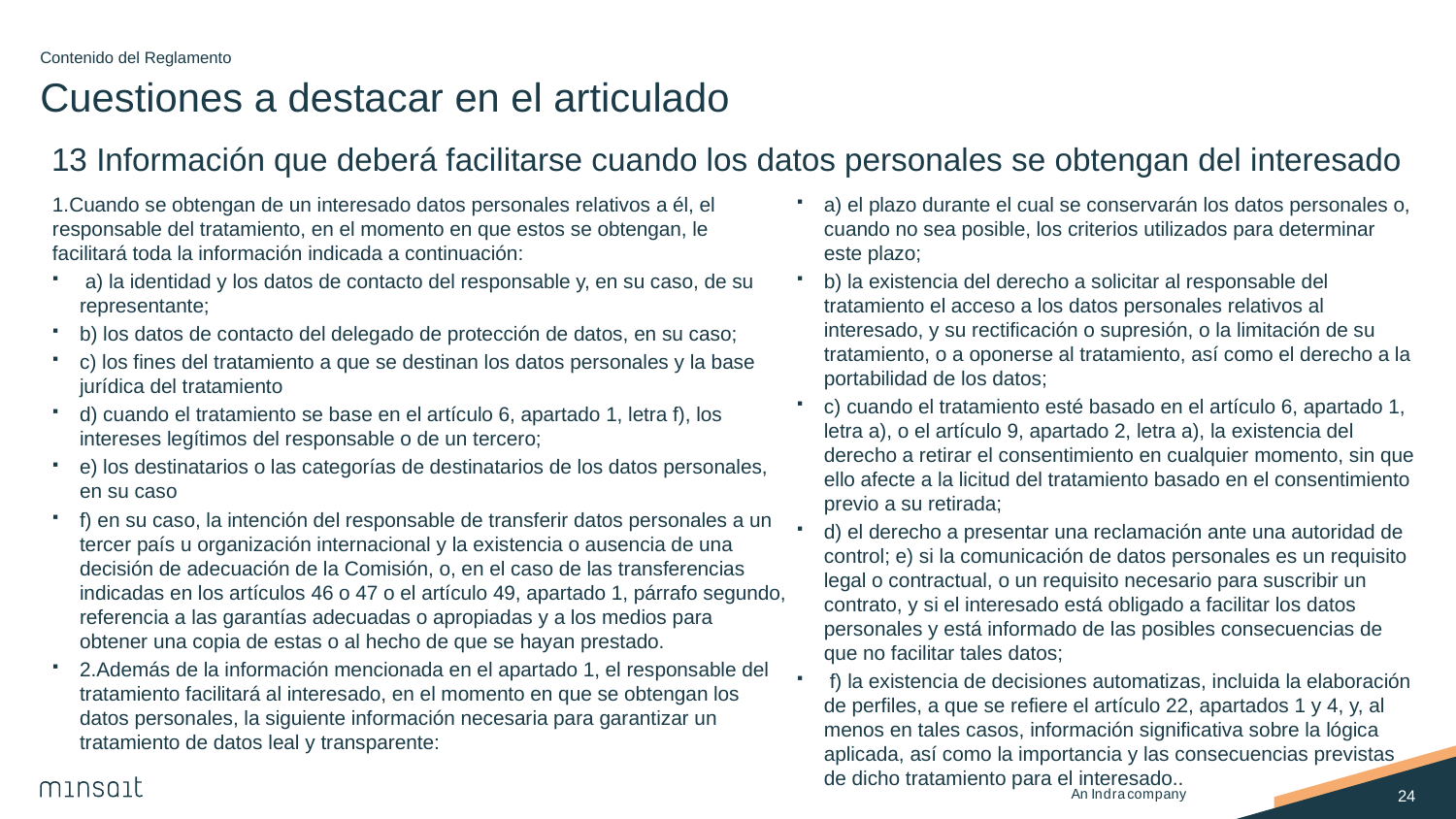

Contenido del Reglamento
# Cuestiones a destacar en el articulado
13 Información que deberá facilitarse cuando los datos personales se obtengan del interesado
1.Cuando se obtengan de un interesado datos personales relativos a él, el responsable del tratamiento, en el momento en que estos se obtengan, le facilitará toda la información indicada a continuación:
 a) la identidad y los datos de contacto del responsable y, en su caso, de su representante;
b) los datos de contacto del delegado de protección de datos, en su caso;
c) los fines del tratamiento a que se destinan los datos personales y la base jurídica del tratamiento
d) cuando el tratamiento se base en el artículo 6, apartado 1, letra f), los intereses legítimos del responsable o de un tercero;
e) los destinatarios o las categorías de destinatarios de los datos personales, en su caso
f) en su caso, la intención del responsable de transferir datos personales a un tercer país u organización internacional y la existencia o ausencia de una decisión de adecuación de la Comisión, o, en el caso de las transferencias indicadas en los artículos 46 o 47 o el artículo 49, apartado 1, párrafo segundo, referencia a las garantías adecuadas o apropiadas y a los medios para obtener una copia de estas o al hecho de que se hayan prestado.
2.Además de la información mencionada en el apartado 1, el responsable del tratamiento facilitará al interesado, en el momento en que se obtengan los datos personales, la siguiente información necesaria para garantizar un tratamiento de datos leal y transparente:

a) el plazo durante el cual se conservarán los datos personales o, cuando no sea posible, los criterios utilizados para determinar este plazo;
b) la existencia del derecho a solicitar al responsable del tratamiento el acceso a los datos personales relativos al interesado, y su rectificación o supresión, o la limitación de su tratamiento, o a oponerse al tratamiento, así como el derecho a la portabilidad de los datos;
c) cuando el tratamiento esté basado en el artículo 6, apartado 1, letra a), o el artículo 9, apartado 2, letra a), la existencia del derecho a retirar el consentimiento en cualquier momento, sin que ello afecte a la licitud del tratamiento basado en el consentimiento previo a su retirada;
d) el derecho a presentar una reclamación ante una autoridad de control; e) si la comunicación de datos personales es un requisito legal o contractual, o un requisito necesario para suscribir un contrato, y si el interesado está obligado a facilitar los datos personales y está informado de las posibles consecuencias de que no facilitar tales datos;
 f) la existencia de decisiones automatizas, incluida la elaboración de perfiles, a que se refiere el artículo 22, apartados 1 y 4, y, al menos en tales casos, información significativa sobre la lógica aplicada, así como la importancia y las consecuencias previstas de dicho tratamiento para el interesado..